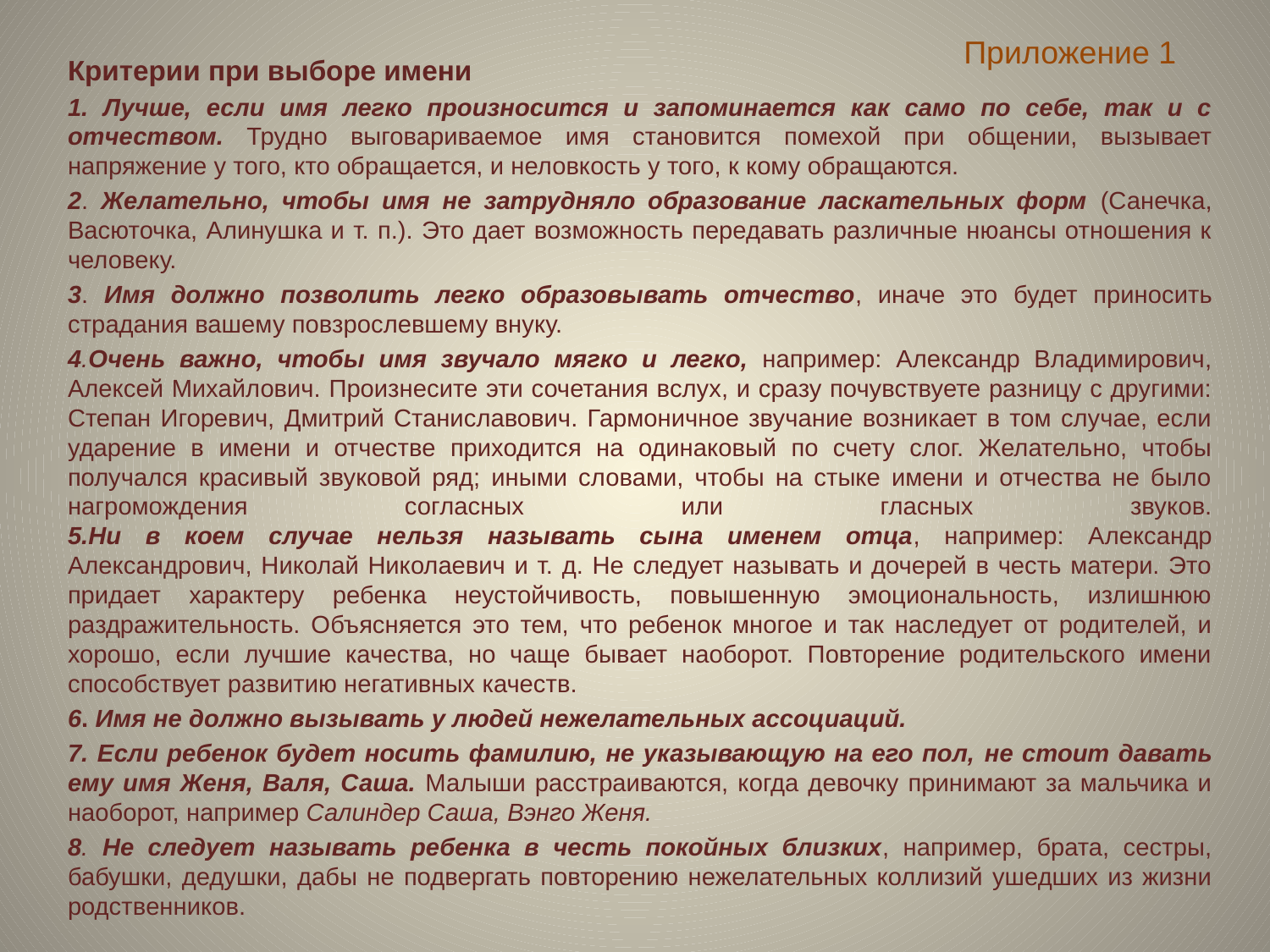

# Приложение 1
Критерии при выборе имени
1. Лучше, если имя легко произносится и запоминается как само по себе, так и с отчеством. Трудно выговариваемое имя становится помехой при общении, вызывает напряжение у того, кто обращается, и неловкость у того, к кому обращаются.
2. Желательно, чтобы имя не затрудняло образование ласкательных форм (Санечка, Васюточка, Алинушка и т. п.). Это дает возможность передавать различные нюансы отношения к человеку.
3. Имя должно позволить легко образовывать отчество, иначе это будет приносить страдания вашему повзрослевшему внуку.
4.Очень важно, чтобы имя звучало мягко и легко, например: Александр Владимирович, Алексей Михайлович. Произнесите эти сочетания вслух, и сразу почувствуете разницу с другими: Степан Игоревич, Дмитрий Станиславович. Гармоничное звучание возникает в том случае, если ударение в имени и отчестве приходится на одинаковый по счету слог. Желательно, чтобы получался красивый звуковой ряд; иными словами, чтобы на стыке имени и отчества не было нагромождения согласных или гласных звуков.
5.Ни в коем случае нельзя называть сына именем отца, например: Александр Александрович, Николай Николаевич и т. д. Не следует называть и дочерей в честь матери. Это придает характеру ребенка неустойчивость, повышенную эмоциональность, излишнюю раздражительность. Объясняется это тем, что ребенок многое и так наследует от родителей, и хорошо, если лучшие качества, но чаще бывает наоборот. Повторение родительского имени способствует развитию негативных качеств.
6. Имя не должно вызывать у людей нежелательных ассоциаций.
7. Если ребенок будет носить фамилию, не указывающую на его пол, не стоит давать ему имя Женя, Валя, Саша. Малыши расстраиваются, когда девочку принимают за мальчика и наоборот, например Салиндер Саша, Вэнго Женя.
8. Не следует называть ребенка в честь покойных близких, например, брата, сестры, бабушки, дедушки, дабы не подвергать повторению нежелательных коллизий ушедших из жизни родственников.